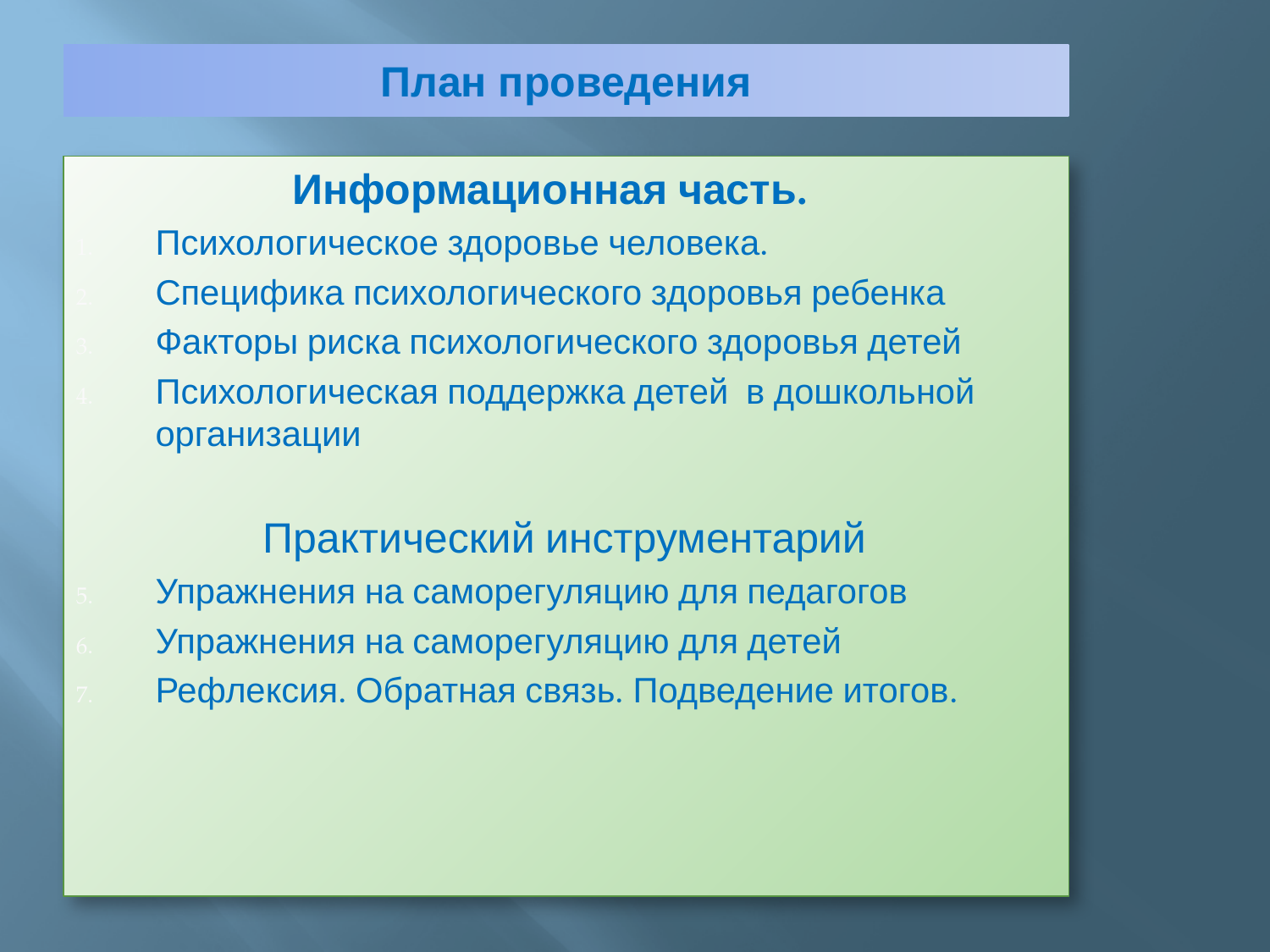

# План проведения
                               Информационная часть.
Психологическое здоровье человека.
Специфика психологического здоровья ребенка
Факторы риска психологического здоровья детей
Психологическая поддержка детей  в дошкольной организации

                     Практический инструментарий
Упражнения на саморегуляцию для педагогов
Упражнения на саморегуляцию для детей
Рефлексия. Обратная связь. Подведение итогов.